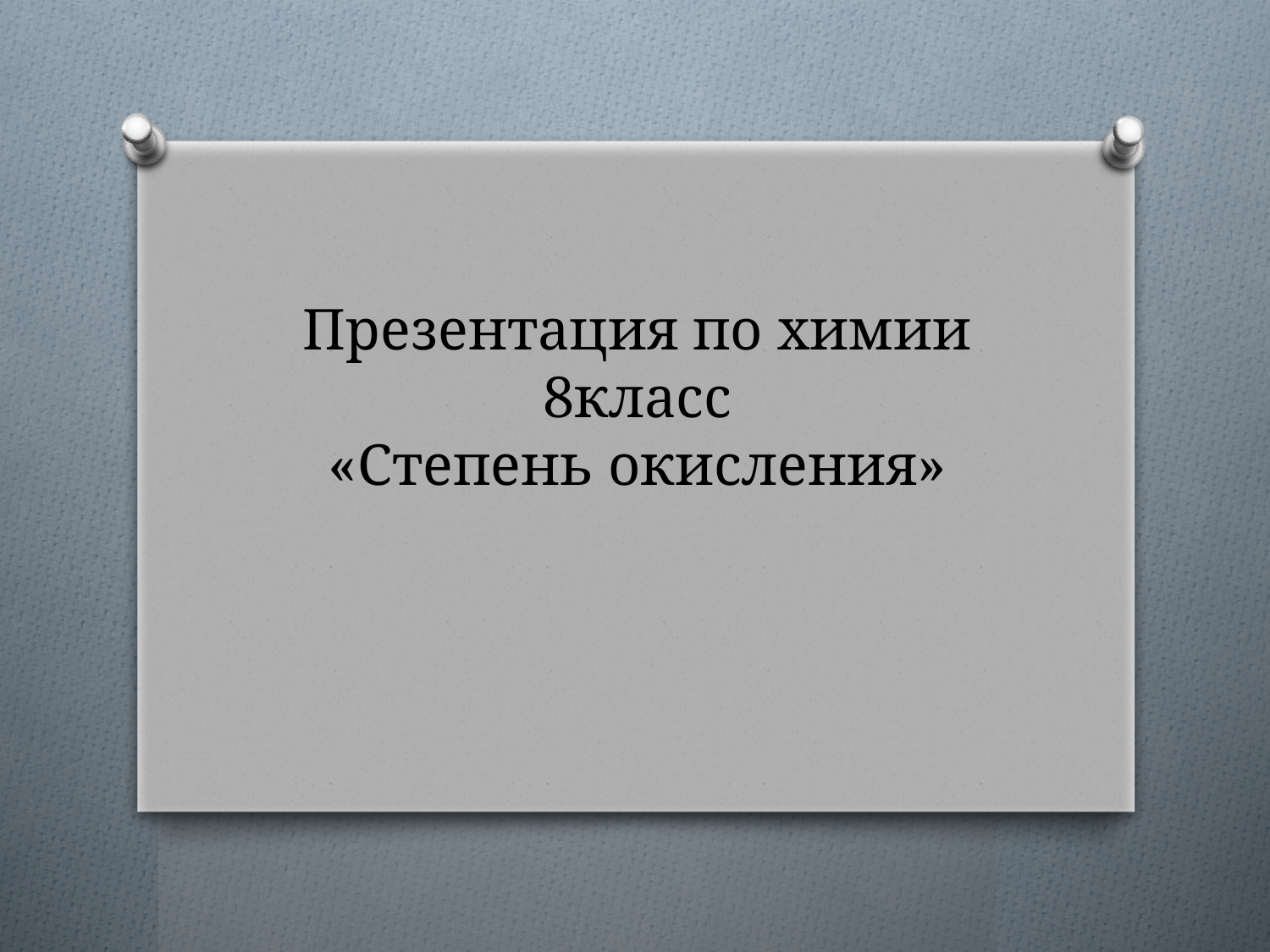

# Презентация по химии 8класс «Степень окисления»